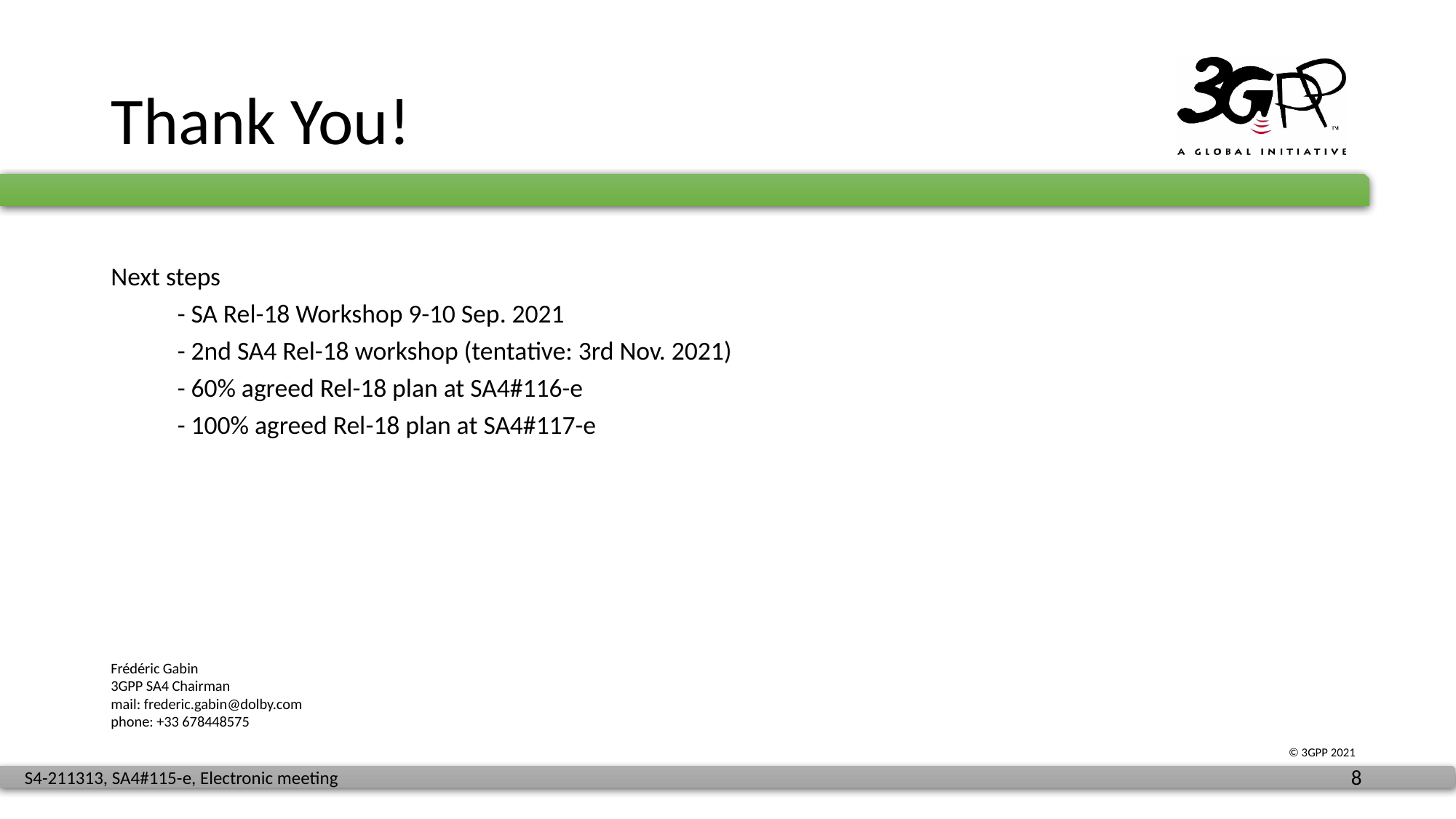

# Thank You!

Next steps
	- SA Rel-18 Workshop 9-10 Sep. 2021
	- 2nd SA4 Rel-18 workshop (tentative: 3rd Nov. 2021)
	- 60% agreed Rel-18 plan at SA4#116-e
	- 100% agreed Rel-18 plan at SA4#117-e

Frédéric Gabin
3GPP SA4 Chairman
mail: frederic.gabin@dolby.com
phone: +33 678448575